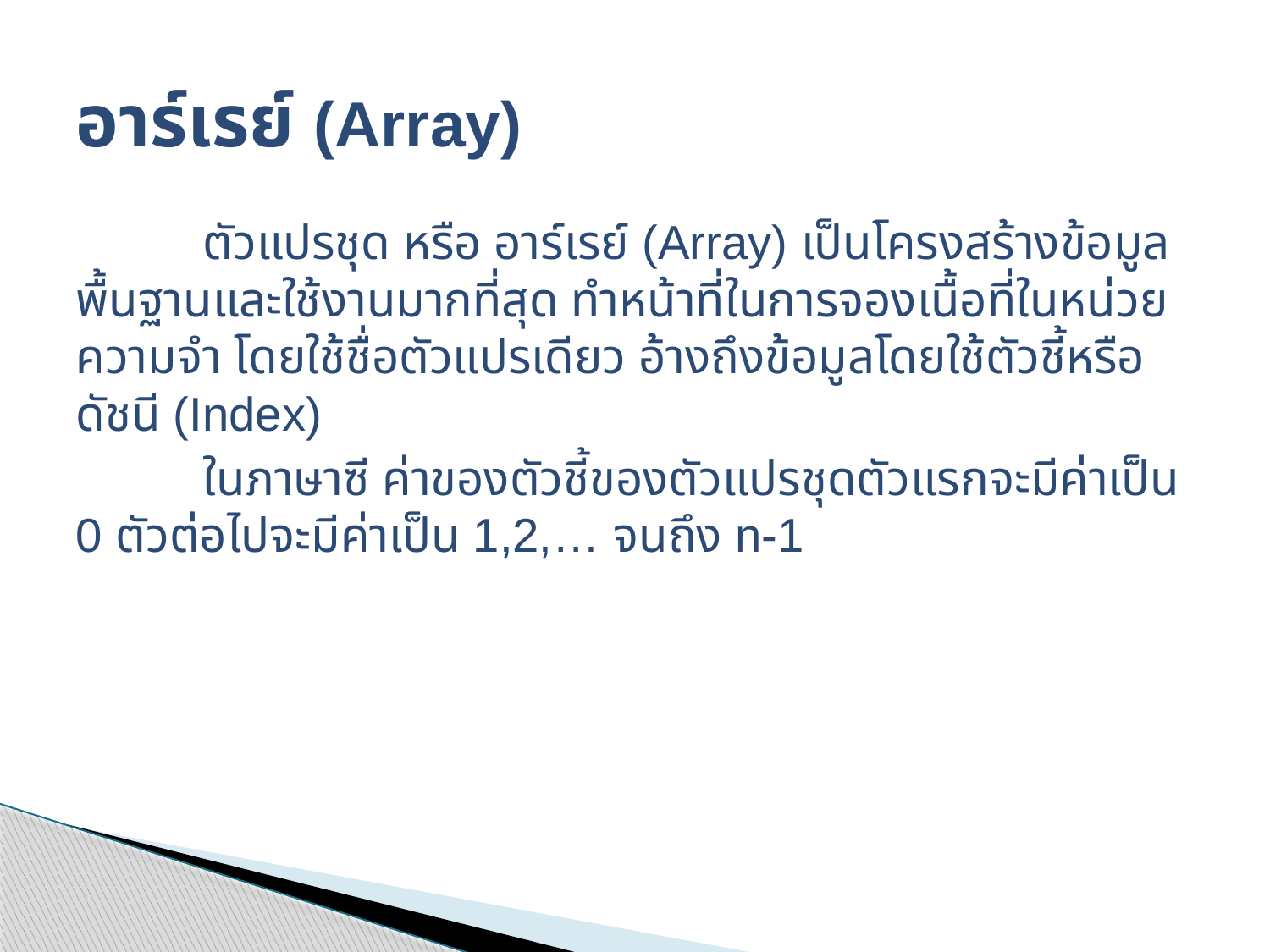

# อาร์เรย์ (Array)
	ตัวแปรชุด หรือ อาร์เรย์ (Array) เป็นโครงสร้างข้อมูลพื้นฐานและใช้งานมากที่สุด ทำหน้าที่ในการจองเนื้อที่ในหน่วยความจำ โดยใช้ชื่อตัวแปรเดียว อ้างถึงข้อมูลโดยใช้ตัวชี้หรือดัชนี (Index)
	ในภาษาซี ค่าของตัวชี้ของตัวแปรชุดตัวแรกจะมีค่าเป็น 0 ตัวต่อไปจะมีค่าเป็น 1,2,… จนถึง n-1